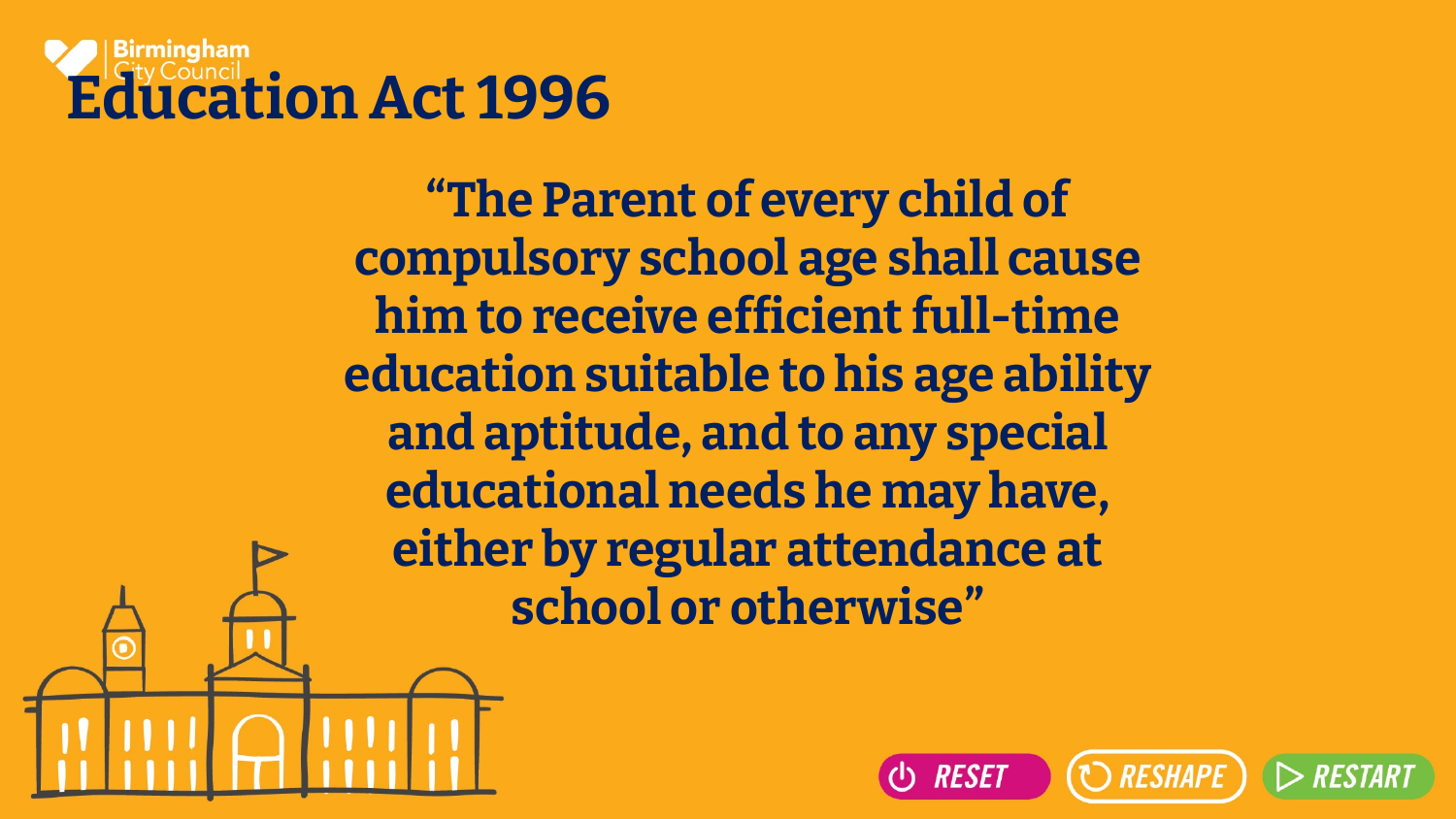

Education Act 1996
“The Parent of every child of compulsory school age shall cause him to receive efficient full-time education suitable to his age ability and aptitude, and to any special educational needs he may have, either by regular attendance at school or otherwise”